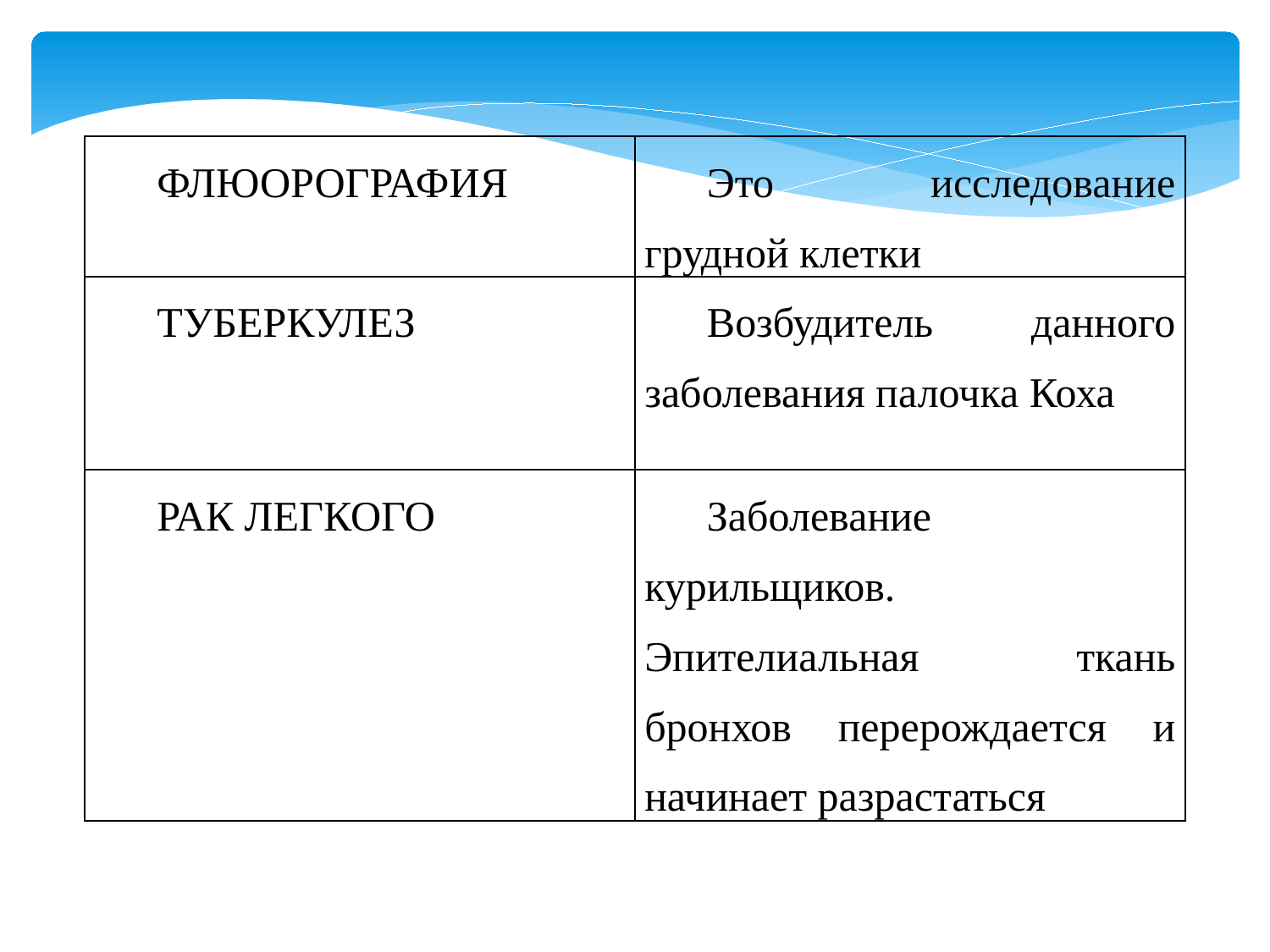

| ФЛЮОРОГРАФИЯ | Это исследование грудной клетки |
| --- | --- |
| ТУБЕРКУЛЕЗ | Возбудитель данного заболевания палочка Коха |
| РАК ЛЕГКОГО | Заболевание курильщиков. Эпителиальная ткань бронхов перерождается и начинает разрастаться |